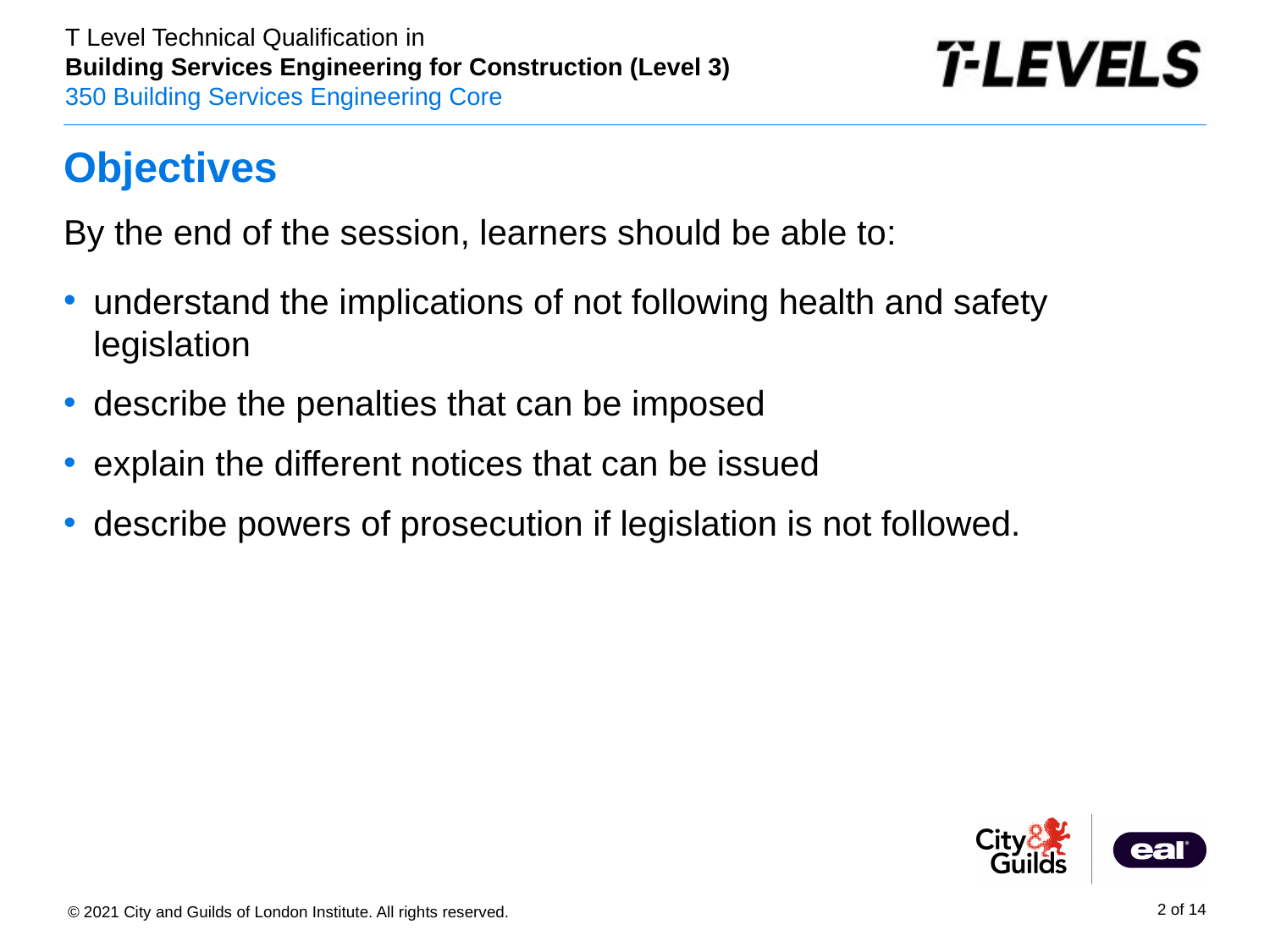

# Objectives
By the end of the session, learners should be able to:
understand the implications of not following health and safety legislation
describe the penalties that can be imposed
explain the different notices that can be issued
describe powers of prosecution if legislation is not followed.